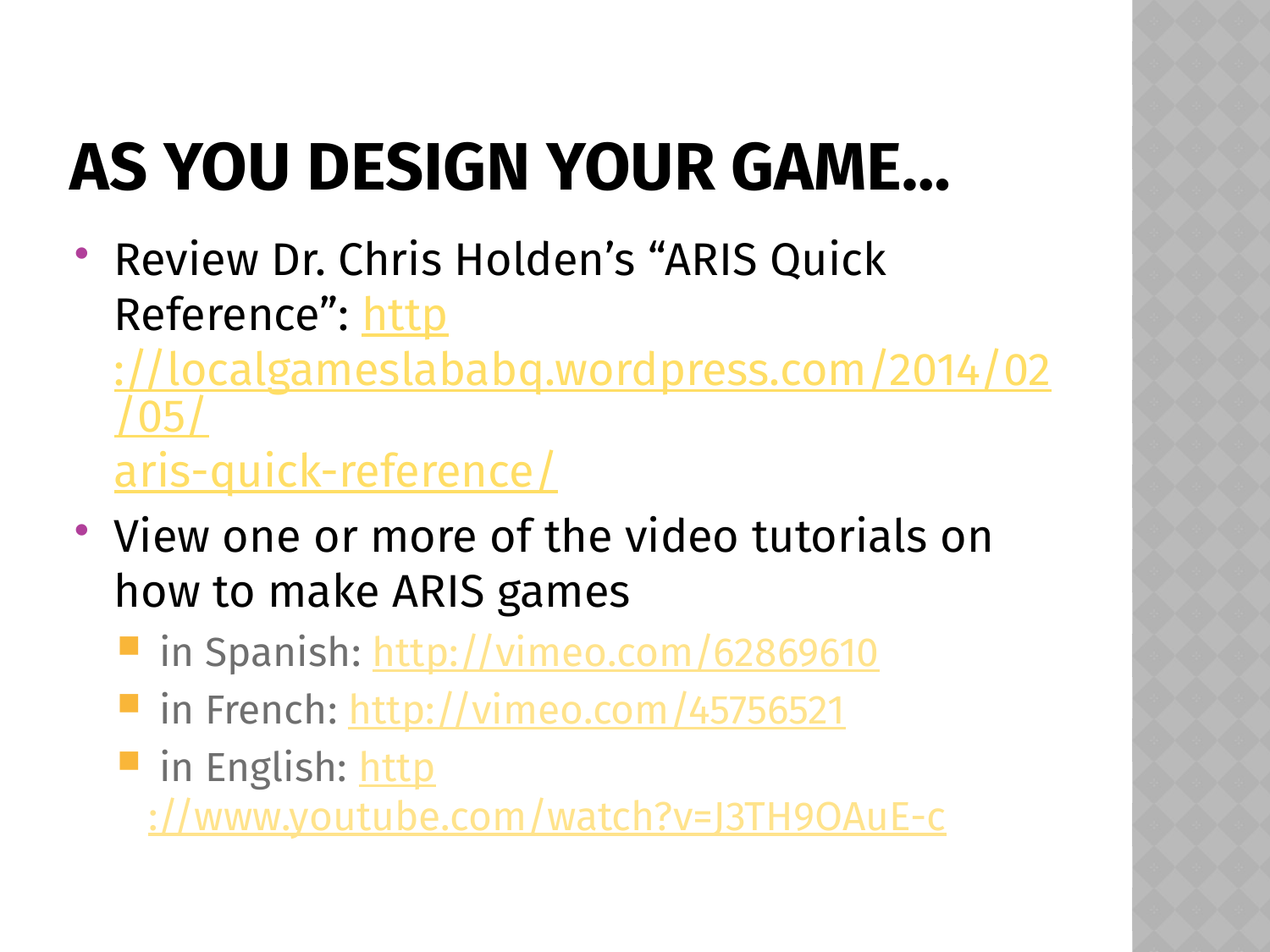

# As you design your game…
Review Dr. Chris Holden’s “ARIS Quick Reference”: http://localgameslababq.wordpress.com/2014/02/05/	aris-quick-reference/
View one or more of the video tutorials on how to make ARIS games
 in Spanish: http://vimeo.com/62869610
 in French: http://vimeo.com/45756521
 in English: http://www.youtube.com/watch?v=J3TH9OAuE-c